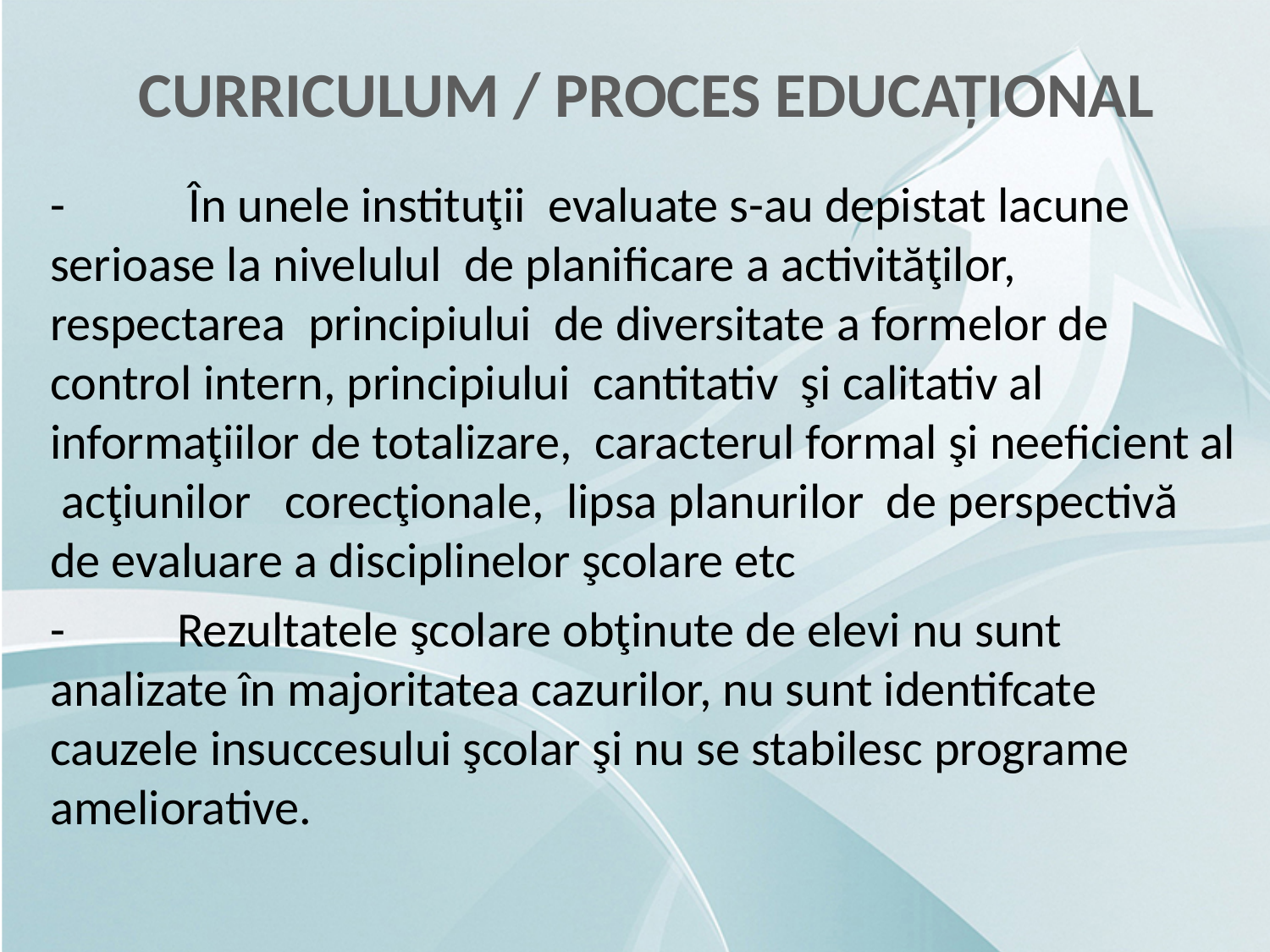

CURRICULUM / PROCES EDUCAȚIONAL
-	 În unele instituţii  evaluate s-au depistat lacune serioase la nivelulul  de planificare a activităţilor, respectarea  principiului  de diversitate a formelor de control intern, principiului  cantitativ  şi calitativ al informaţiilor de totalizare,  caracterul formal şi neeficient al  acţiunilor   corecţionale,  lipsa planurilor  de perspectivă de evaluare a disciplinelor şcolare etc
-	Rezultatele şcolare obţinute de elevi nu sunt analizate în majoritatea cazurilor, nu sunt identifcate cauzele insuccesului şcolar şi nu se stabilesc programe ameliorative.